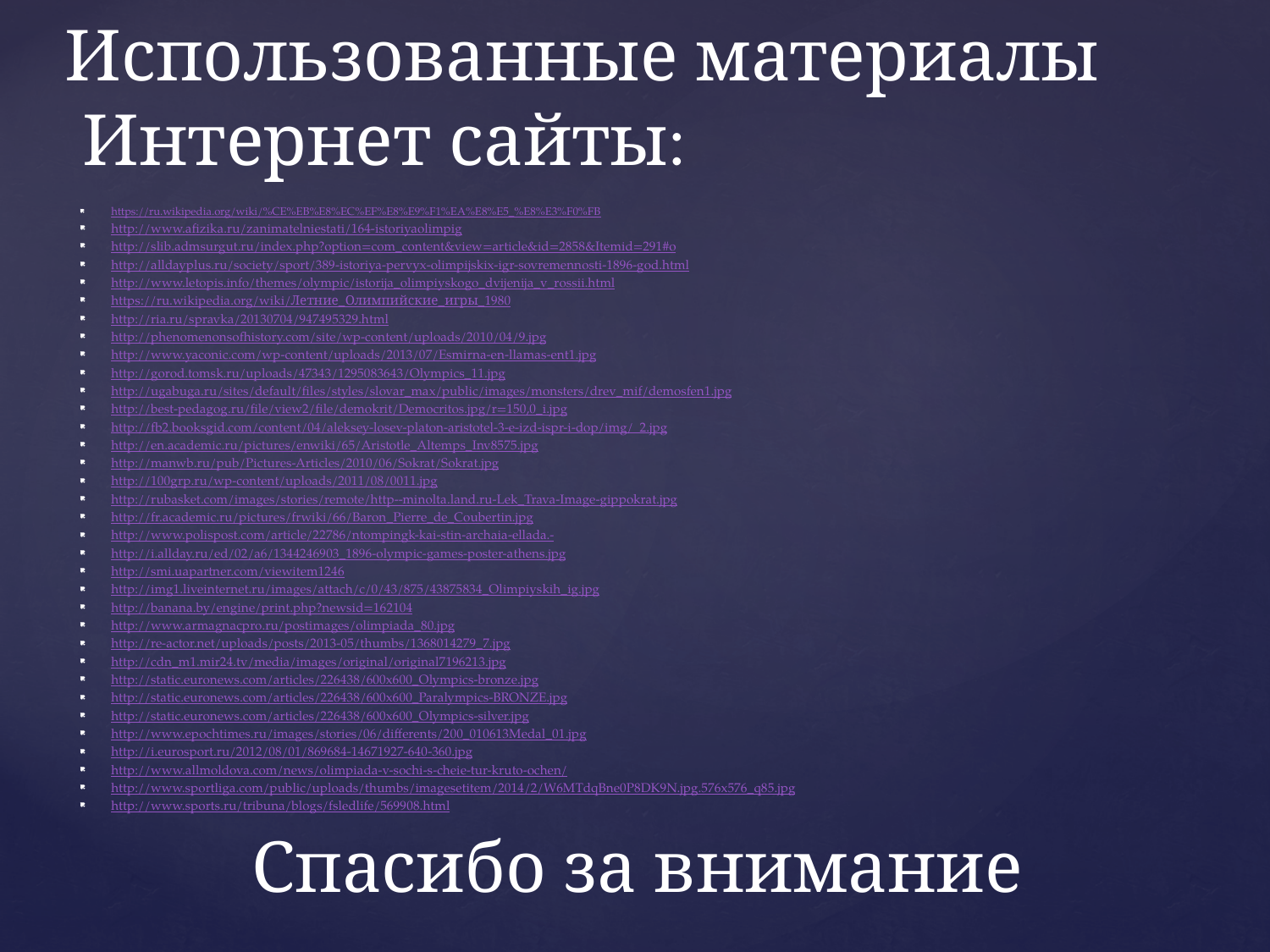

# Использованные материалы Интернет сайты:

https://ru.wikipedia.org/wiki/%CE%EB%E8%EC%EF%E8%E9%F1%EA%E8%E5_%E8%E3%F0%FB
http://www.afizika.ru/zanimatelniestati/164-istoriyaolimpig
http://slib.admsurgut.ru/index.php?option=com_content&view=article&id=2858&Itemid=291#o
http://alldayplus.ru/society/sport/389-istoriya-pervyx-olimpijskix-igr-sovremennosti-1896-god.html
http://www.letopis.info/themes/olympic/istorija_olimpiyskogo_dvijenija_v_rossii.html
https://ru.wikipedia.org/wiki/Летние_Олимпийские_игры_1980
http://ria.ru/spravka/20130704/947495329.html
http://phenomenonsofhistory.com/site/wp-content/uploads/2010/04/9.jpg
http://www.yaconic.com/wp-content/uploads/2013/07/Esmirna-en-llamas-ent1.jpg
http://gorod.tomsk.ru/uploads/47343/1295083643/Olympics_11.jpg
http://ugabuga.ru/sites/default/files/styles/slovar_max/public/images/monsters/drev_mif/demosfen1.jpg
http://best-pedagog.ru/file/view2/file/demokrit/Democritos.jpg/r=150,0_i.jpg
http://fb2.booksgid.com/content/04/aleksey-losev-platon-aristotel-3-e-izd-ispr-i-dop/img/_2.jpg
http://en.academic.ru/pictures/enwiki/65/Aristotle_Altemps_Inv8575.jpg
http://manwb.ru/pub/Pictures-Articles/2010/06/Sokrat/Sokrat.jpg
http://100grp.ru/wp-content/uploads/2011/08/0011.jpg
http://rubasket.com/images/stories/remote/http--minolta.land.ru-Lek_Trava-Image-gippokrat.jpg
http://fr.academic.ru/pictures/frwiki/66/Baron_Pierre_de_Coubertin.jpg
http://www.polispost.com/article/22786/ntompingk-kai-stin-archaia-ellada.-
http://i.allday.ru/ed/02/a6/1344246903_1896-olympic-games-poster-athens.jpg
http://smi.uapartner.com/viewitem1246
http://img1.liveinternet.ru/images/attach/c/0/43/875/43875834_Olimpiyskih_ig.jpg
http://banana.by/engine/print.php?newsid=162104
http://www.armagnacpro.ru/postimages/olimpiada_80.jpg
http://re-actor.net/uploads/posts/2013-05/thumbs/1368014279_7.jpg
http://cdn_m1.mir24.tv/media/images/original/original7196213.jpg
http://static.euronews.com/articles/226438/600x600_Olympics-bronze.jpg
http://static.euronews.com/articles/226438/600x600_Paralympics-BRONZE.jpg
http://static.euronews.com/articles/226438/600x600_Olympics-silver.jpg
http://www.epochtimes.ru/images/stories/06/differents/200_010613Medal_01.jpg
http://i.eurosport.ru/2012/08/01/869684-14671927-640-360.jpg
http://www.allmoldova.com/news/olimpiada-v-sochi-s-cheie-tur-kruto-ochen/
http://www.sportliga.com/public/uploads/thumbs/imagesetitem/2014/2/W6MTdqBne0P8DK9N.jpg.576x576_q85.jpg
http://www.sports.ru/tribuna/blogs/fsledlife/569908.html
Спасибо за внимание